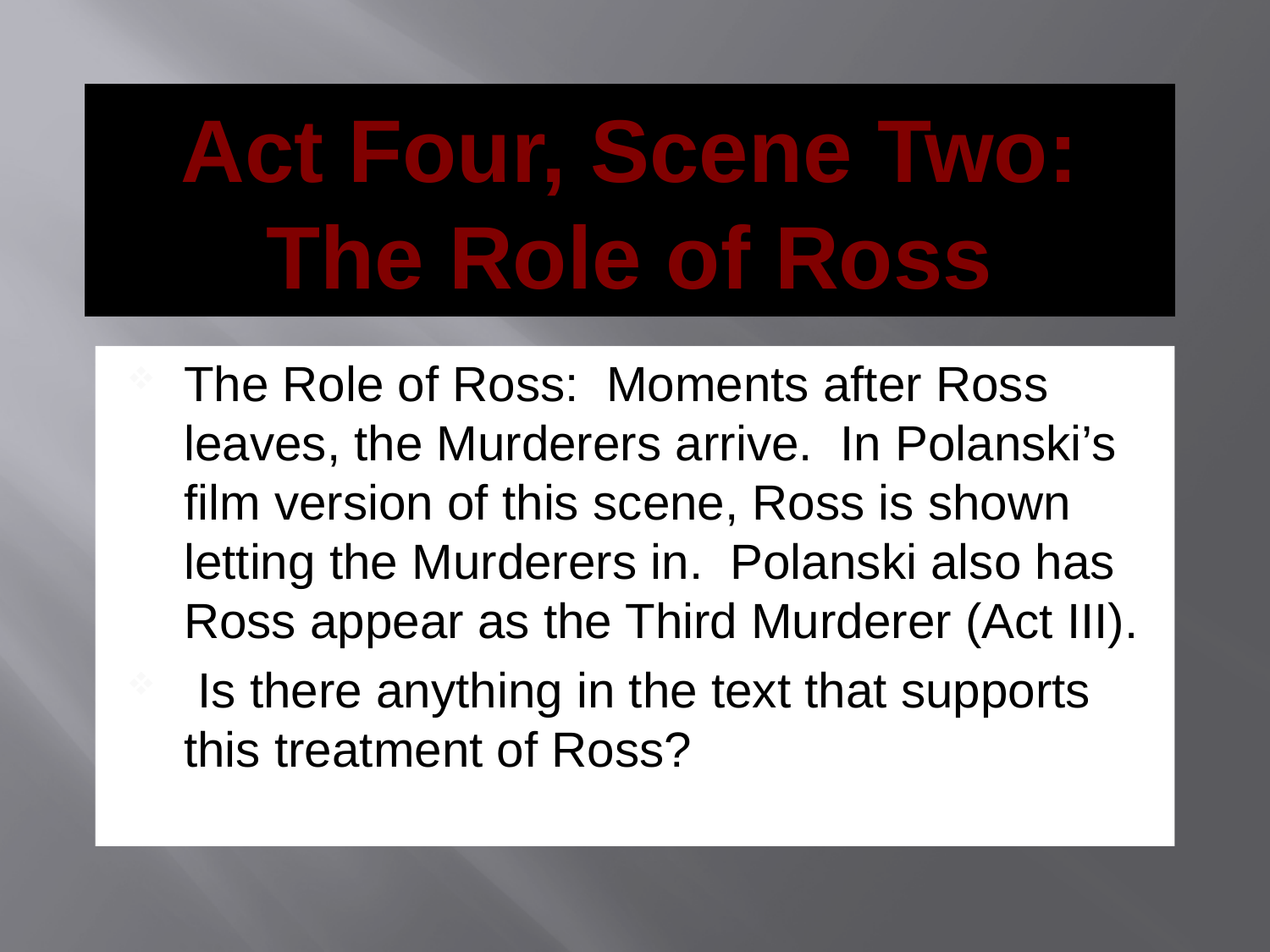

# Act Four, Scene Two: The Role of Ross
The Role of Ross:  Moments after Ross leaves, the Murderers arrive.  In Polanski’s film version of this scene, Ross is shown letting the Murderers in.  Polanski also has Ross appear as the Third Murderer (Act III).
 Is there anything in the text that supports this treatment of Ross?